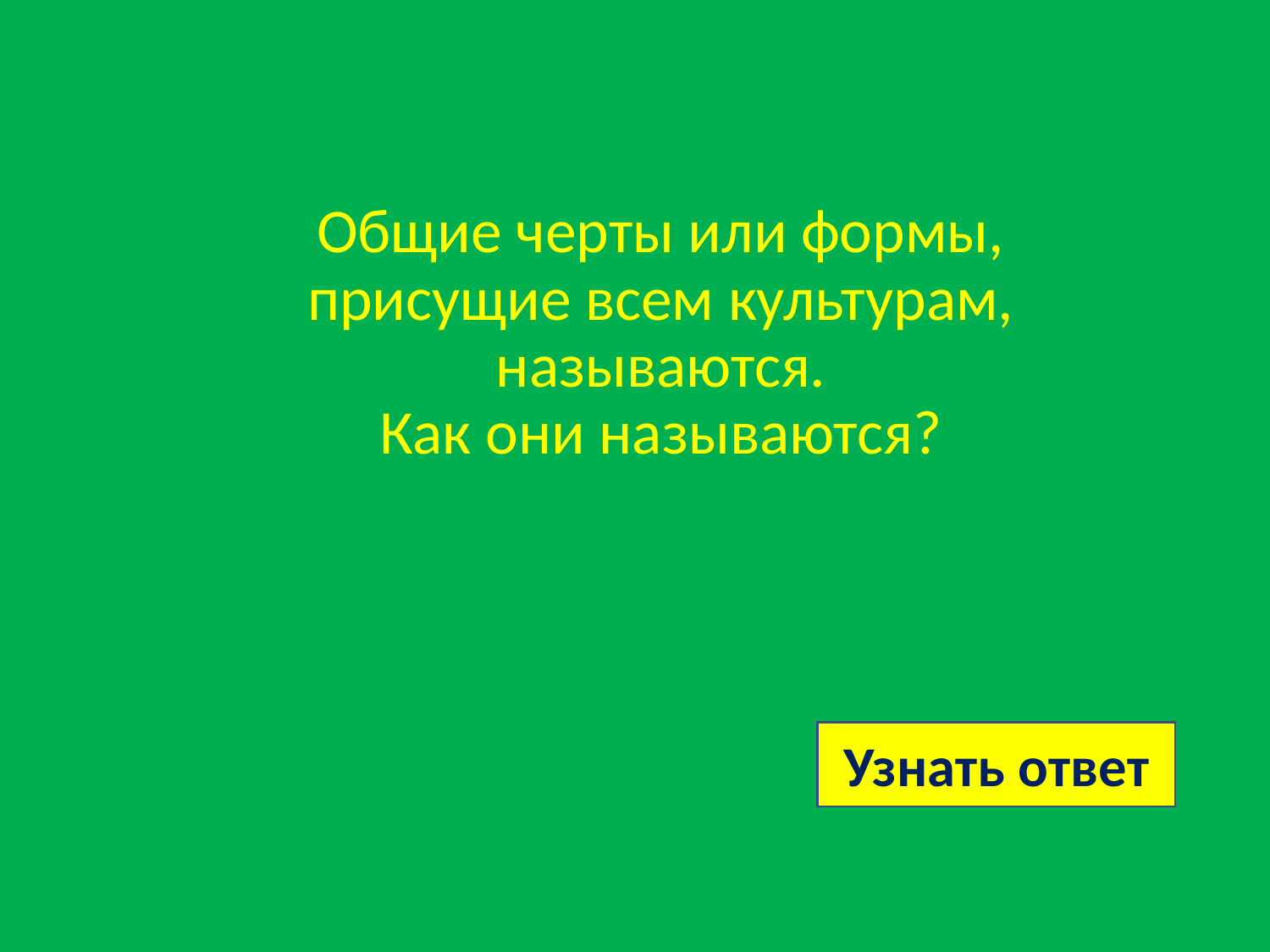

# Общие черты или формы, присущие всем культурам, на­зываются. Как они называются?